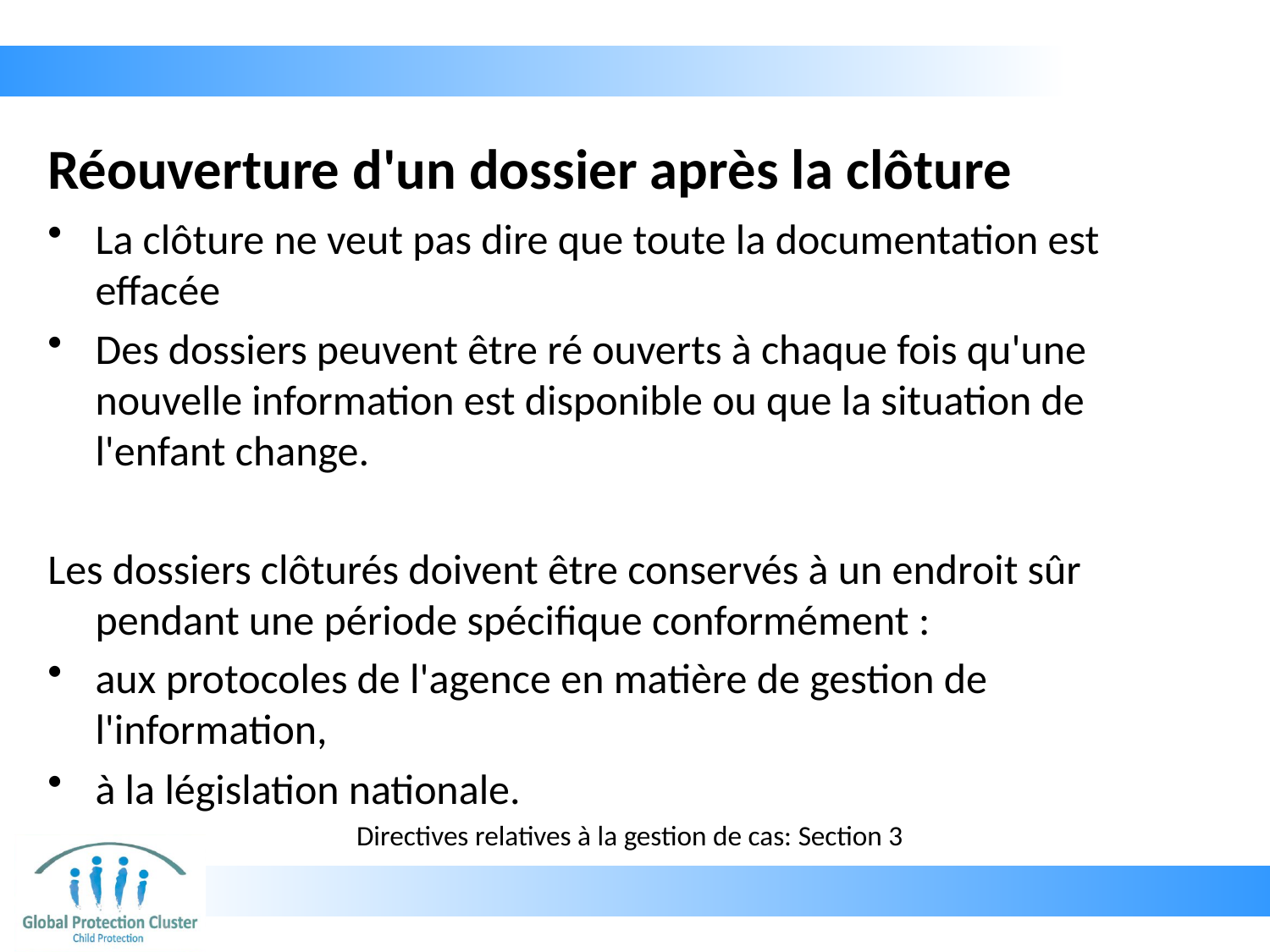

# Réouverture d'un dossier après la clôture

La clôture ne veut pas dire que toute la documentation est effacée
Des dossiers peuvent être ré ouverts à chaque fois qu'une nouvelle information est disponible ou que la situation de l'enfant change.

Les dossiers clôturés doivent être conservés à un endroit sûr pendant une période spécifique conformément :
aux protocoles de l'agence en matière de gestion de l'information,
à la législation nationale.
Directives relatives à la gestion de cas: Section 3